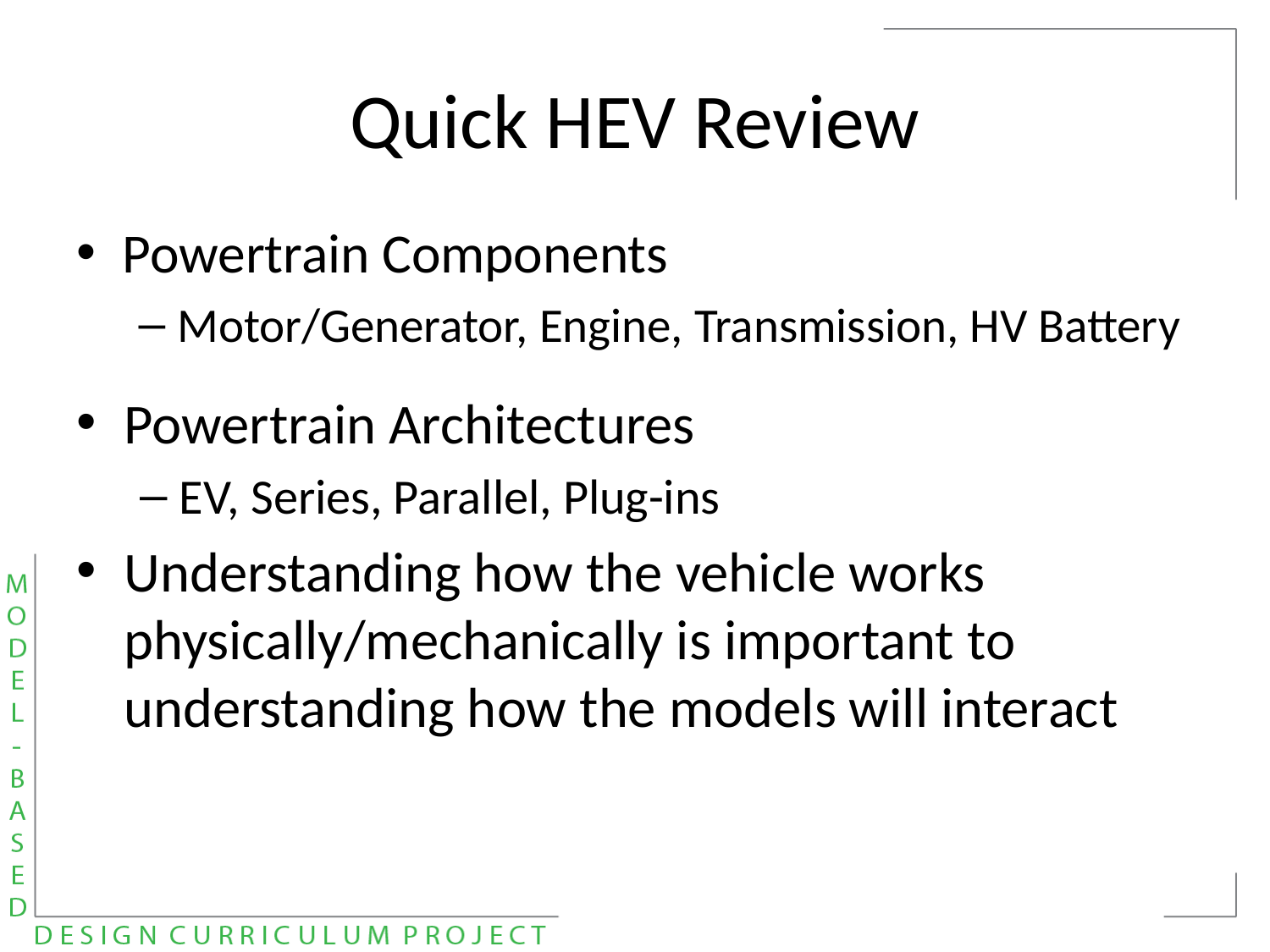

# Quick HEV Review
Powertrain Components
Motor/Generator, Engine, Transmission, HV Battery
Powertrain Architectures
EV, Series, Parallel, Plug-ins
Understanding how the vehicle works physically/mechanically is important to understanding how the models will interact